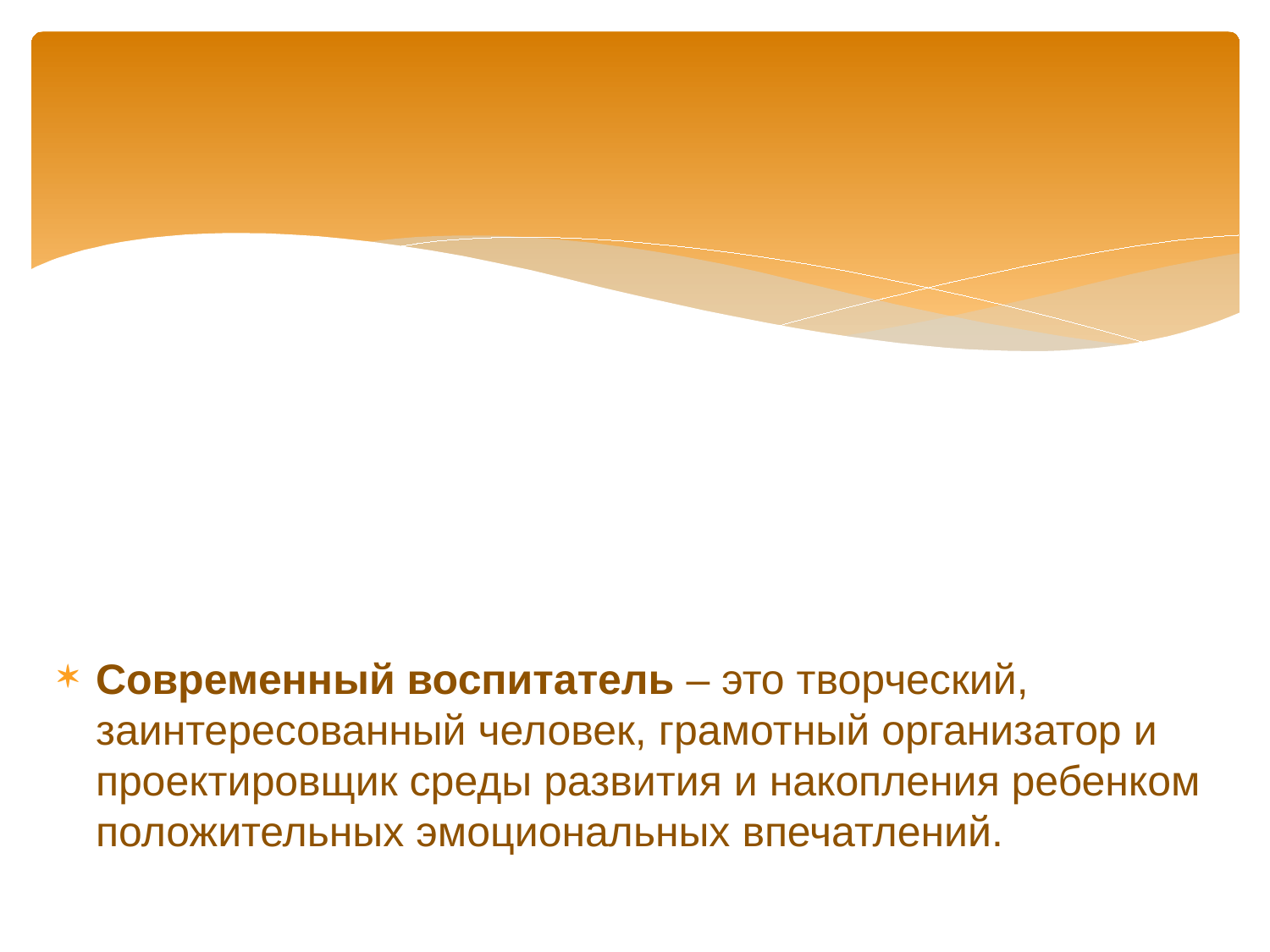

Современный воспитатель – это творческий, заинтересованный человек, грамотный организатор и проектировщик среды развития и накопления ребенком положительных эмоциональных впечатлений.